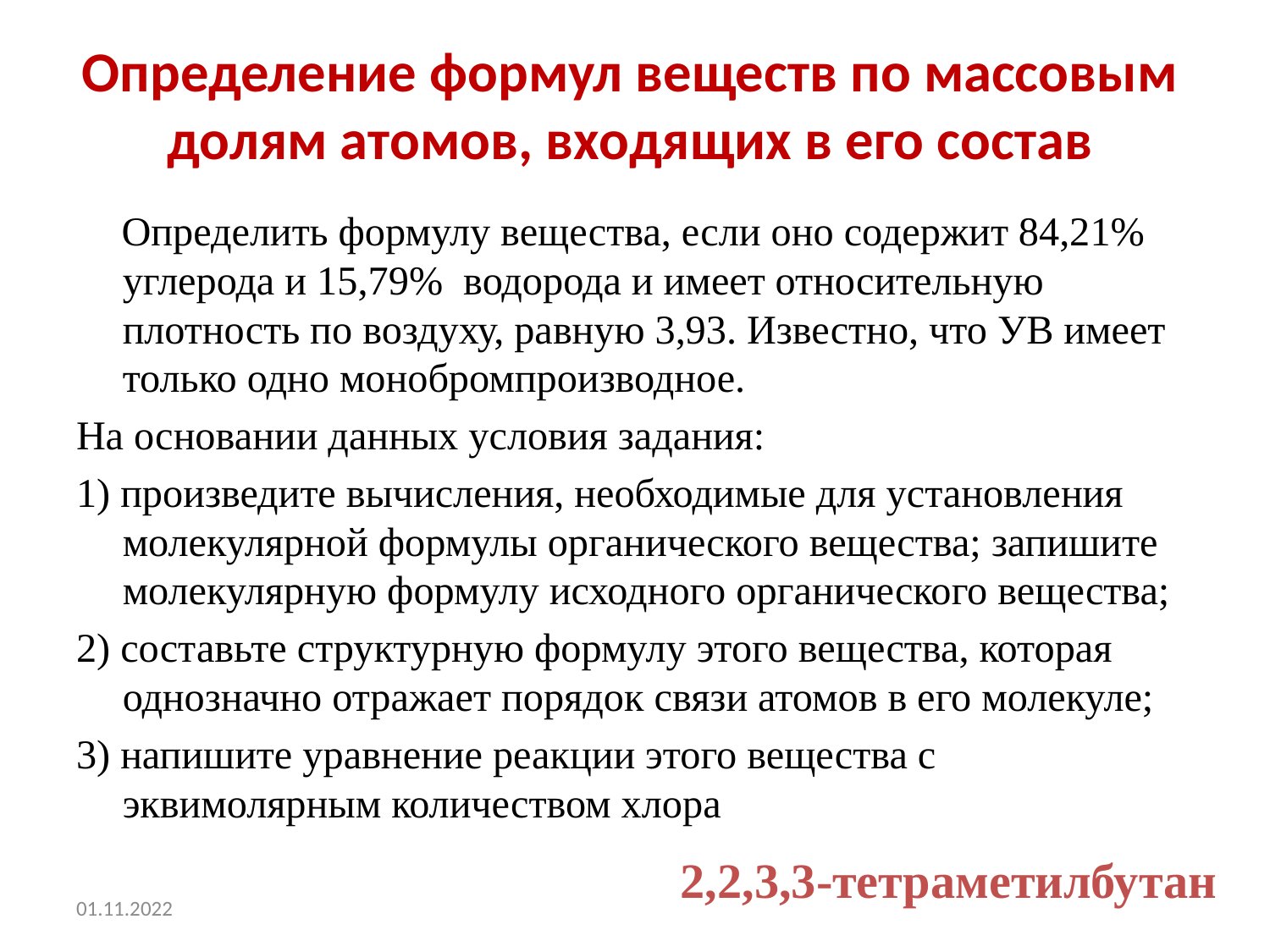

# Определение формул веществ по массовым долям атомов, входящих в его состав
     Определить формулу вещества, если оно содержит 84,21% углерода и 15,79%  водорода и имеет относительную плотность по воздуху, равную 3,93. Известно, что УВ имеет только одно монобромпроизводное.
На основании данных условия задания:
1) произведите вычисления, необходимые для установления молекулярной формулы органического вещества; запишите молекулярную формулу исходного органического вещества;
2) составьте структурную формулу этого вещества, которая однозначно отражает порядок связи атомов в его молекуле;
3) напишите уравнение реакции этого вещества с эквимолярным количеством хлора
2,2,3,3-тетраметилбутан
01.11.2022